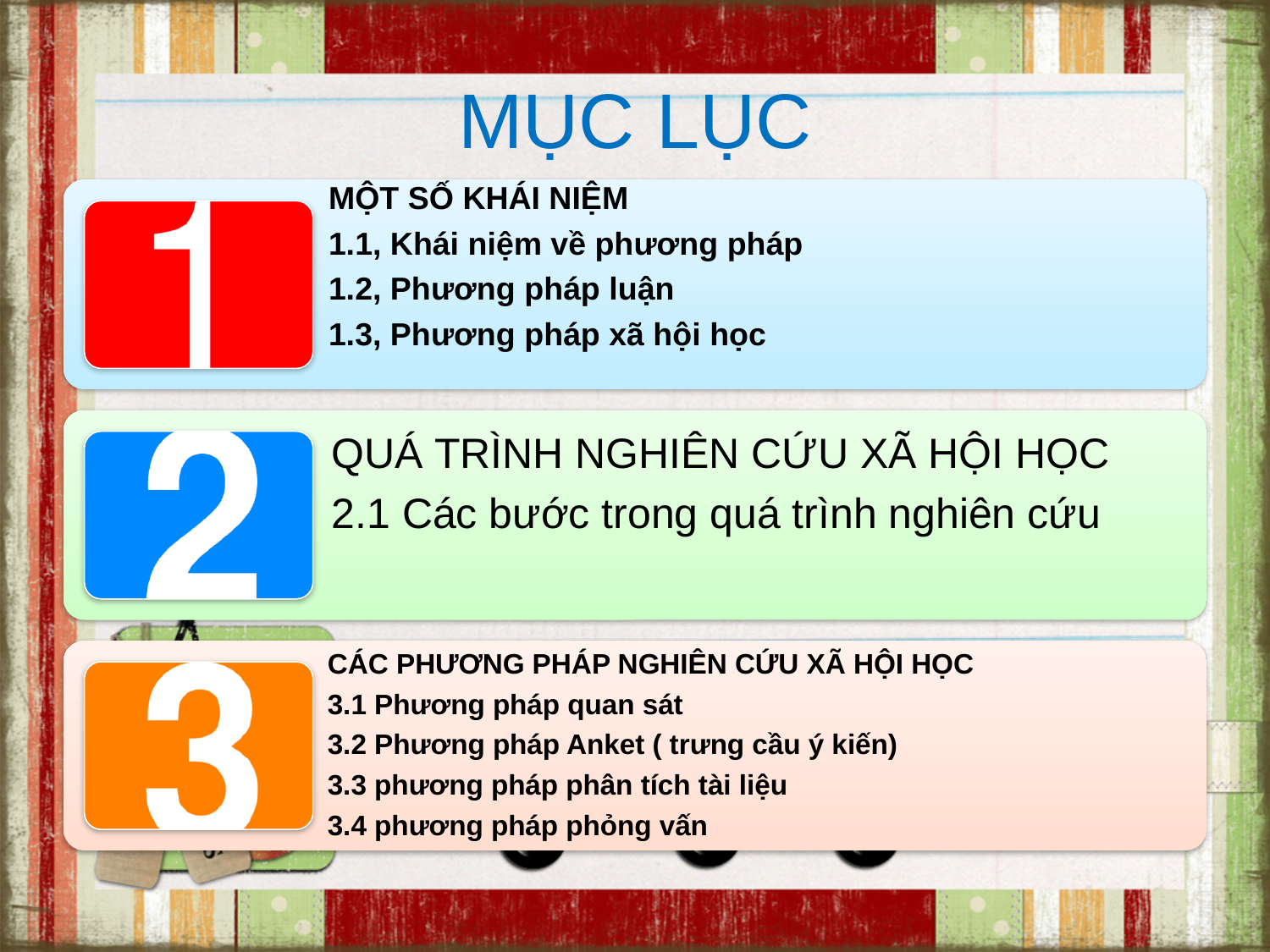

# MỤC LỤC
MỘT SỐ KHÁI NIỆM
1.1, Khái niệm về phương pháp
1.2, Phương pháp luận
1.3, Phương pháp xã hội học
QUÁ TRÌNH NGHIÊN CỨU XÃ HỘI HỌC
2.1 Các bước trong quá trình nghiên cứu

CÁC PHƯƠNG PHÁP NGHIÊN CỨU XÃ HỘI HỌC
3.1 Phương pháp quan sát
3.2 Phương pháp Anket ( trưng cầu ý kiến)
3.3 phương pháp phân tích tài liệu
3.4 phương pháp phỏng vấn